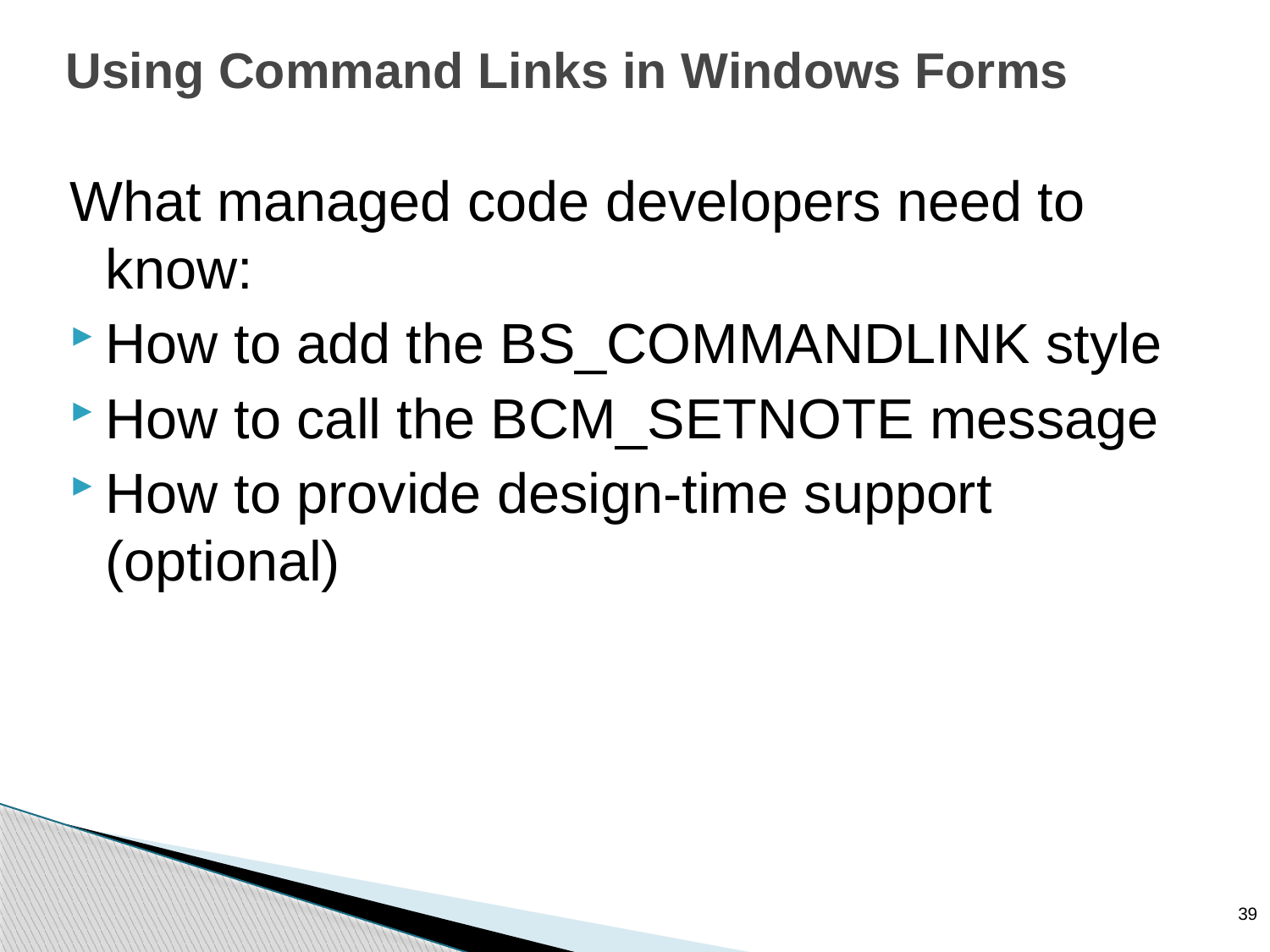

# Using Command Links in Windows Forms
What managed code developers need to know:
How to add the BS_COMMANDLINK style
How to call the BCM_SETNOTE message
How to provide design-time support (optional)
39